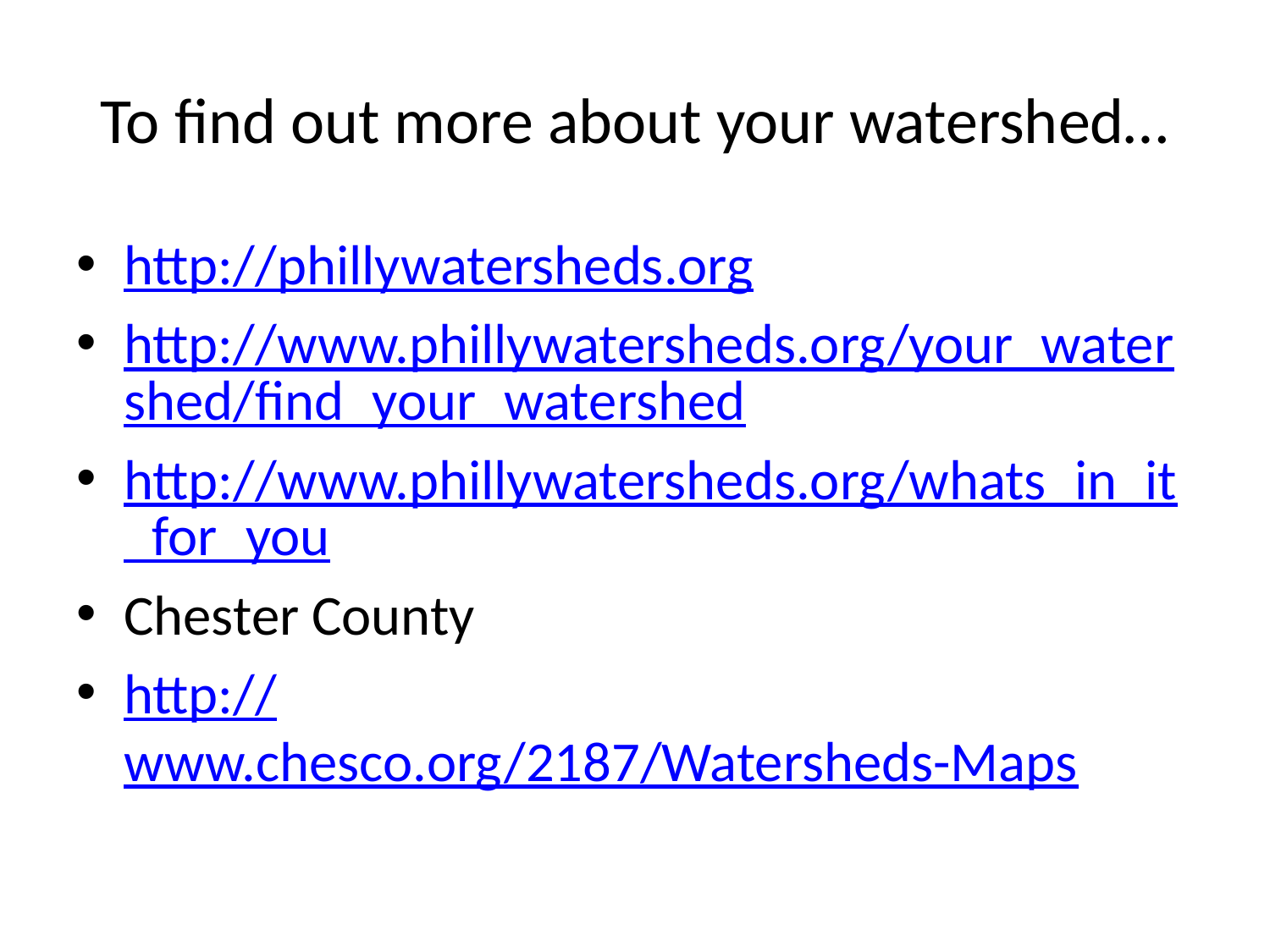

# To find out more about your watershed…
http://phillywatersheds.org
http://www.phillywatersheds.org/your_watershed/find_your_watershed
http://www.phillywatersheds.org/whats_in_it_for_you
Chester County
http://www.chesco.org/2187/Watersheds-Maps